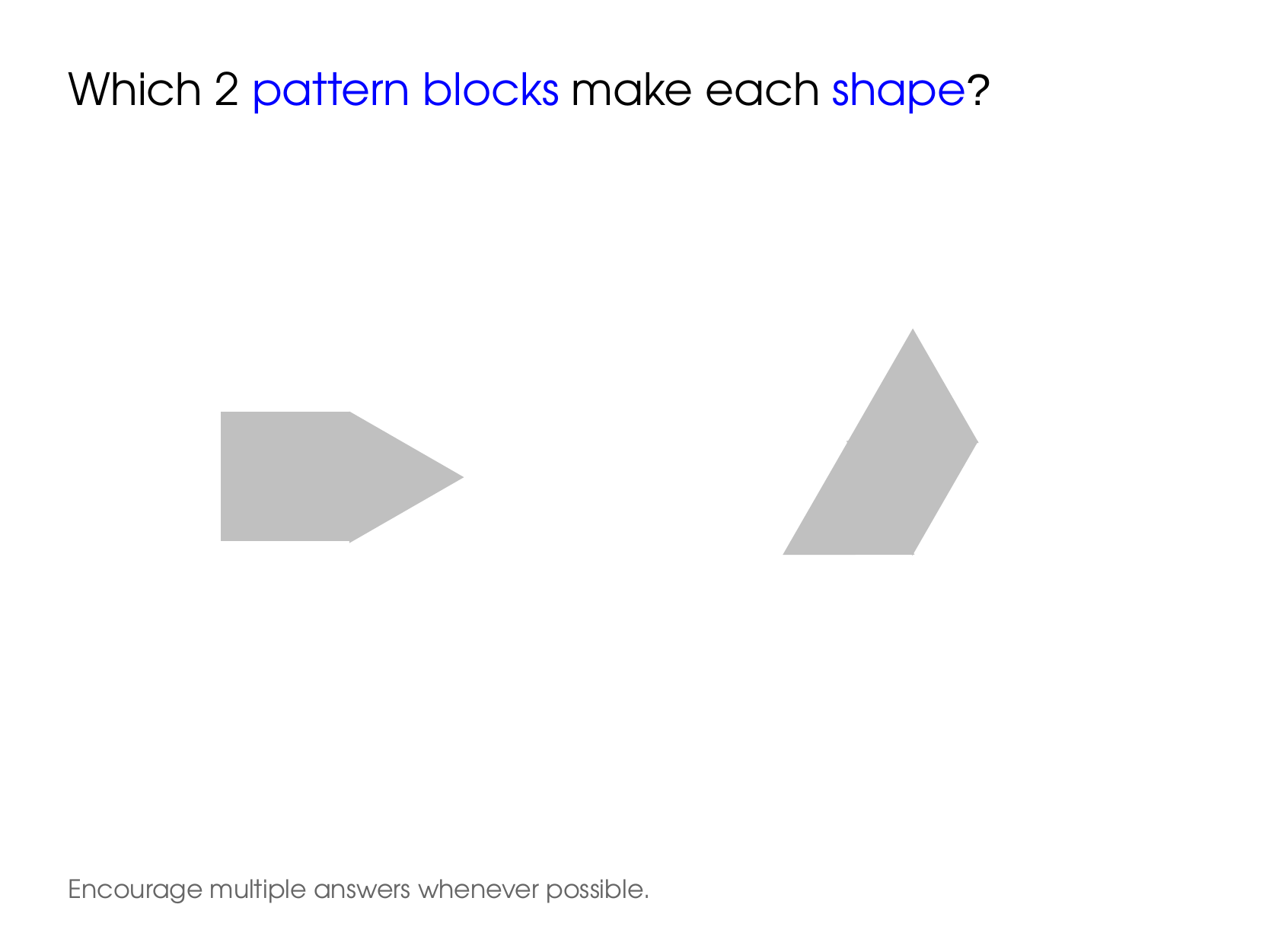

Which 2 pattern blocks make each shape?

Encourage multiple answers whenever possible.